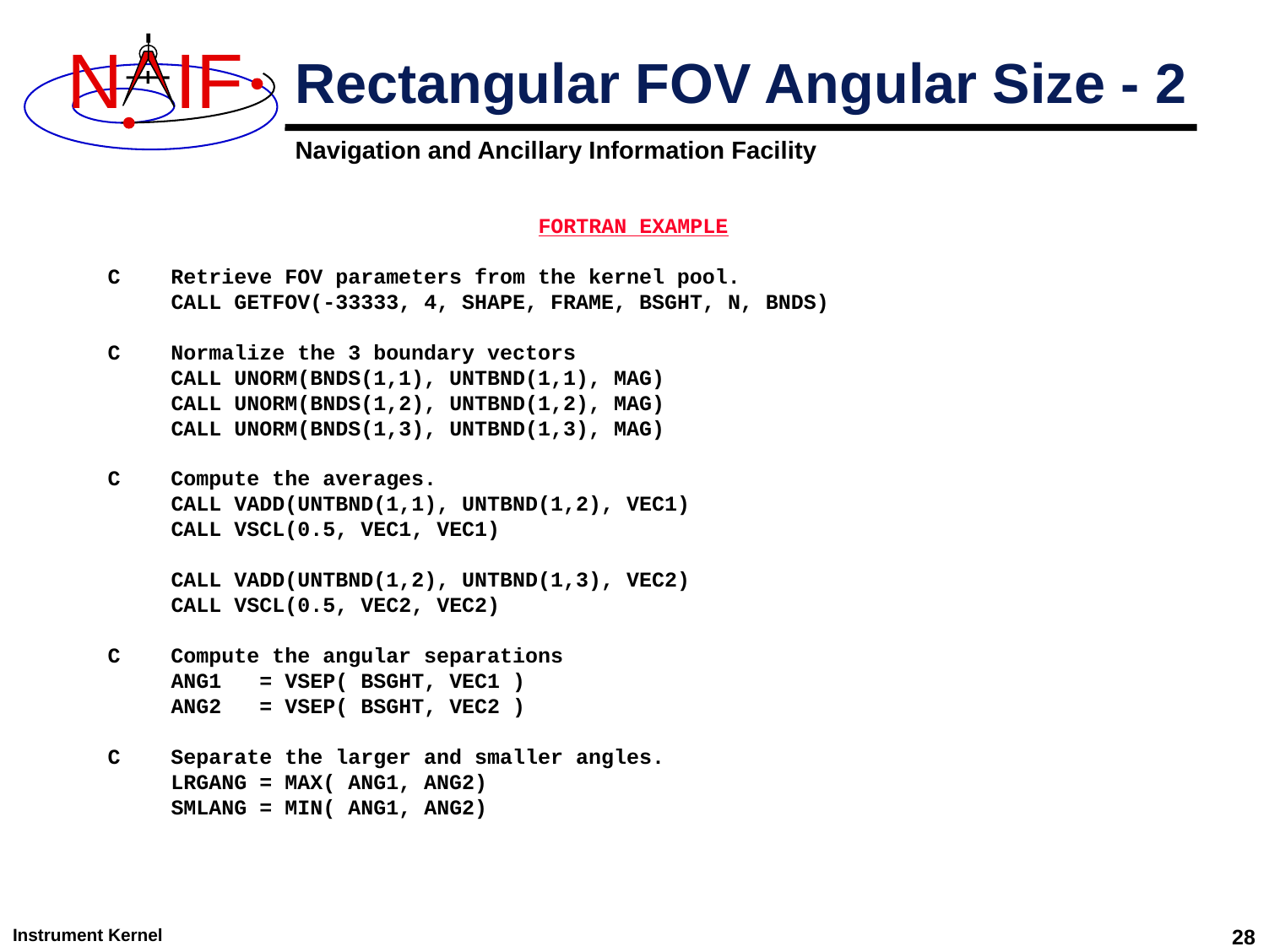

# Rectangular FOV Angular Size - 2
FORTRAN EXAMPLE

C    Retrieve FOV parameters from the kernel pool.
     CALL GETFOV(-33333, 4, SHAPE, FRAME, BSGHT, N, BNDS)
C    Normalize the 3 boundary vectors
     CALL UNORM(BNDS(1,1), UNTBND(1,1), MAG)
     CALL UNORM(BNDS(1,2), UNTBND(1,2), MAG)
     CALL UNORM(BNDS(1,3), UNTBND(1,3), MAG)
C    Compute the averages.
     CALL VADD(UNTBND(1,1), UNTBND(1,2), VEC1)
     CALL VSCL(0.5, VEC1, VEC1)

     CALL VADD(UNTBND(1,2), UNTBND(1,3), VEC2)
     CALL VSCL(0.5, VEC2, VEC2)

C    Compute the angular separations
     ANG1   = VSEP( BSGHT, VEC1 )
     ANG2   = VSEP( BSGHT, VEC2 )
C    Separate the larger and smaller angles.
     LRGANG = MAX( ANG1, ANG2)
     SMLANG = MIN( ANG1, ANG2)

Instrument Kernel
28